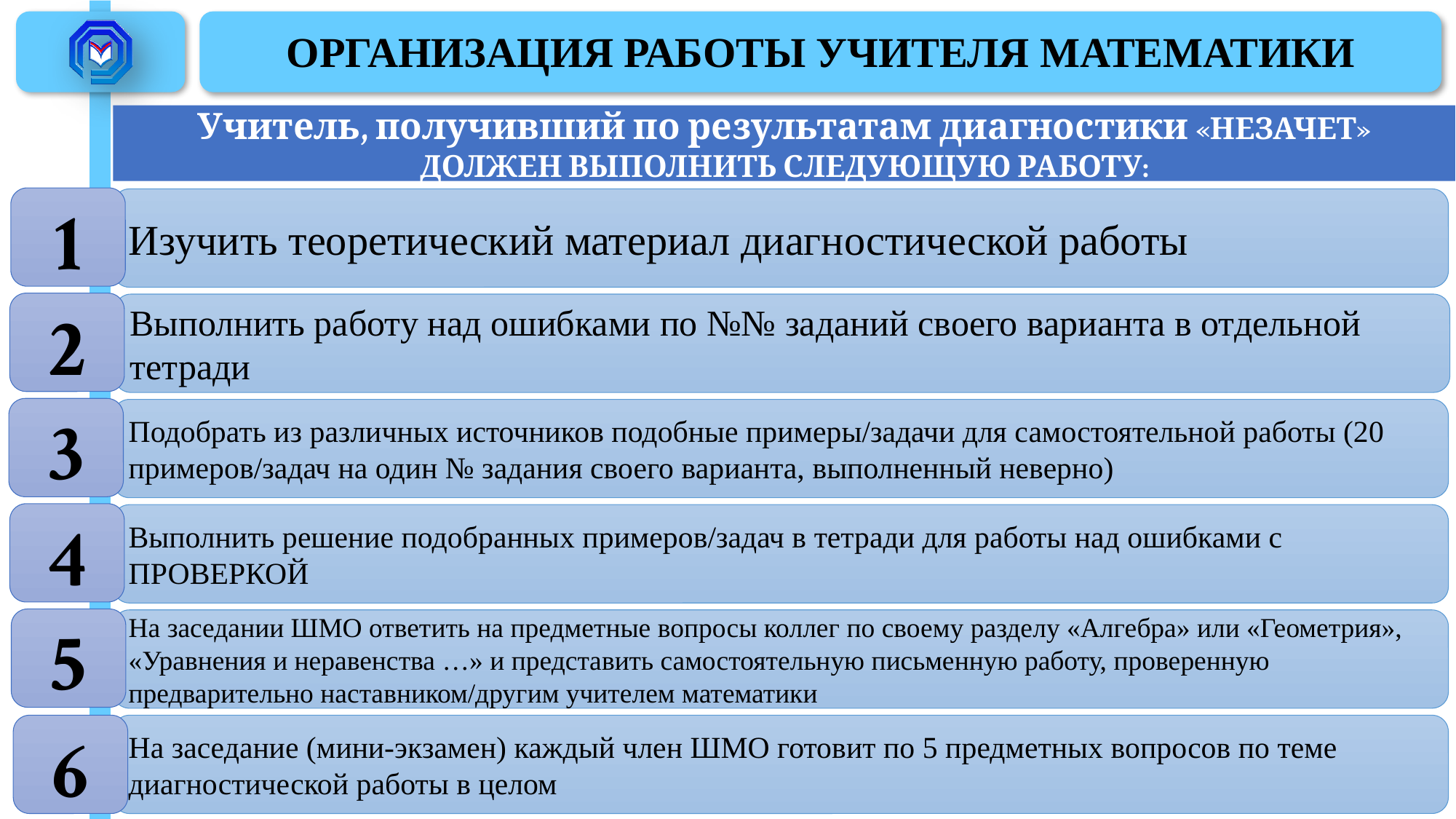

# ОРГАНИЗАЦИЯ РАБОТЫ УЧИТЕЛЯ МАТЕМАТИКИ
Учитель, получивший по результатам диагностики «НЕЗАЧЕТ» ДОЛЖЕН ВЫПОЛНИТЬ СЛЕДУЮЩУЮ РАБОТУ:
1
Изучить теоретический материал диагностической работы
2
Выполнить работу над ошибками по №№ заданий своего варианта в отдельной тетради
3
Подобрать из различных источников подобные примеры/задачи для самостоятельной работы (20 примеров/задач на один № задания своего варианта, выполненный неверно)
4
Выполнить решение подобранных примеров/задач в тетради для работы над ошибками с ПРОВЕРКОЙ
5
На заседании ШМО ответить на предметные вопросы коллег по своему разделу «Алгебра» или «Геометрия», «Уравнения и неравенства …» и представить самостоятельную письменную работу, проверенную предварительно наставником/другим учителем математики
6
На заседание (мини-экзамен) каждый член ШМО готовит по 5 предметных вопросов по теме диагностической работы в целом